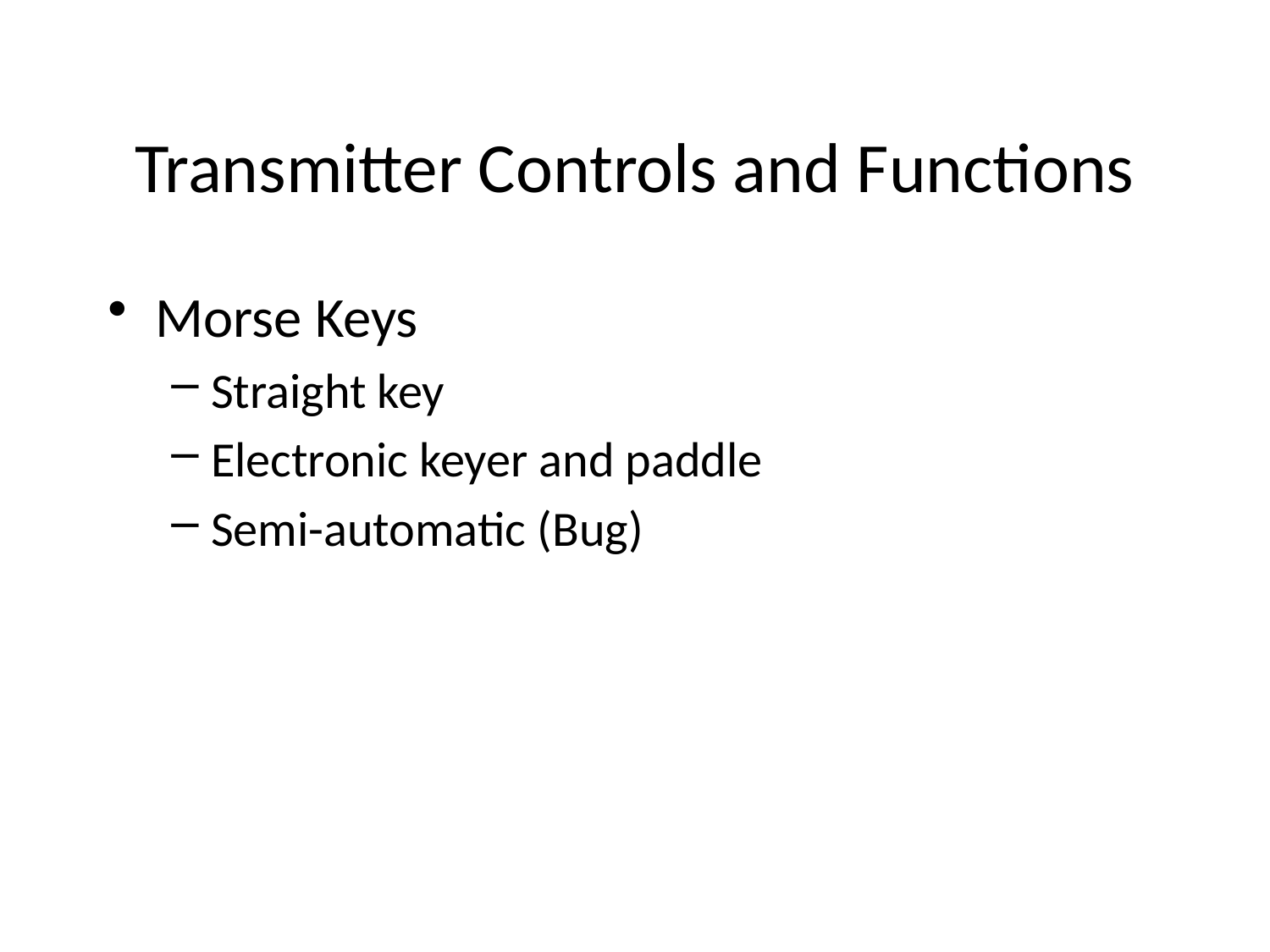

Transmitter Controls and Functions
Morse Keys
Straight key
Electronic keyer and paddle
Semi-automatic (Bug)